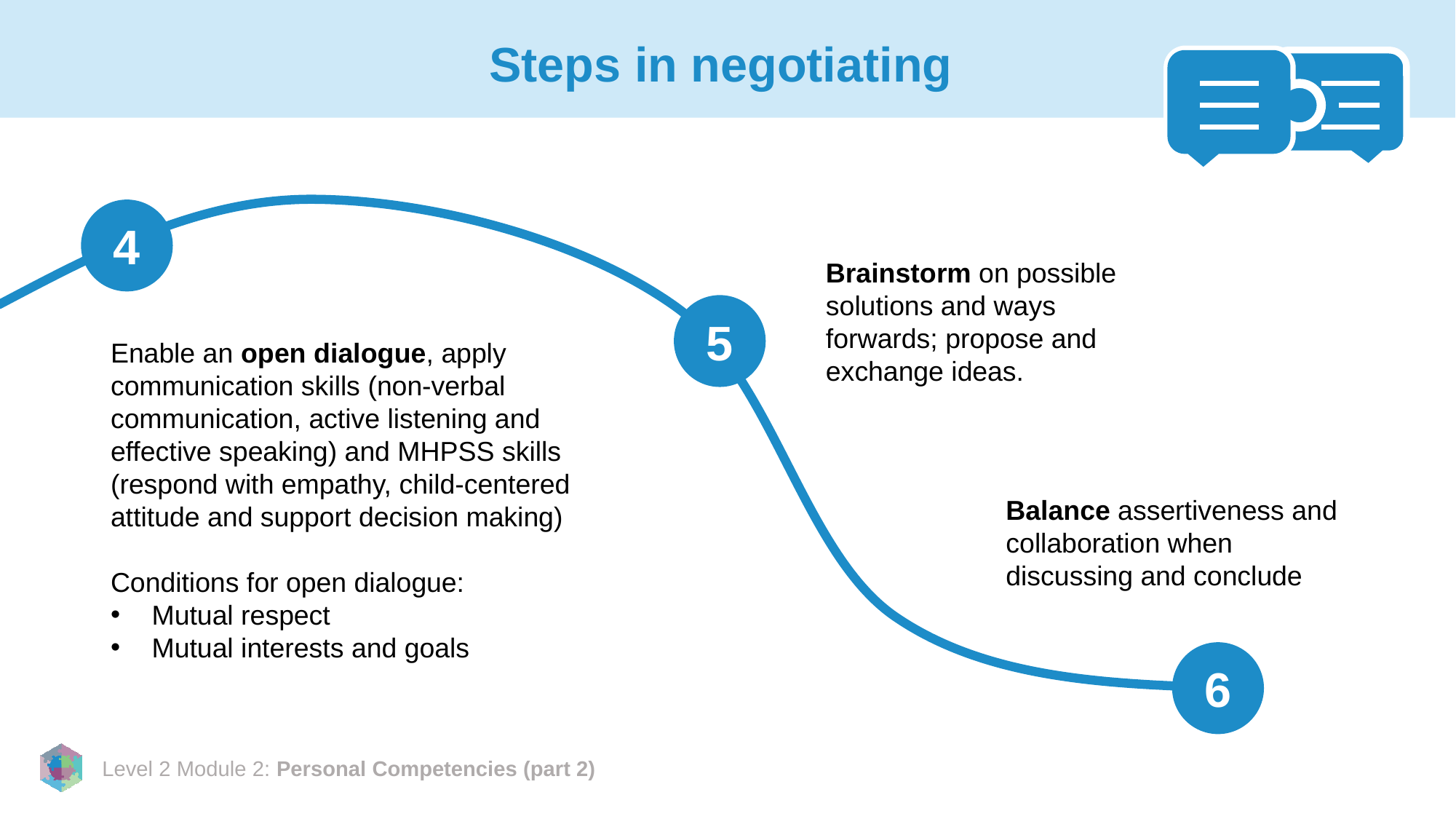

# Steps in negotiating

4
Brainstorm on possible solutions and ways forwards; propose and exchange ideas.
5
Enable an open dialogue, apply communication skills (non-verbal communication, active listening and effective speaking) and MHPSS skills (respond with empathy, child-centered attitude and support decision making)

Conditions for open dialogue:
Mutual respect
Mutual interests and goals
Balance assertiveness and collaboration when discussing and conclude
6